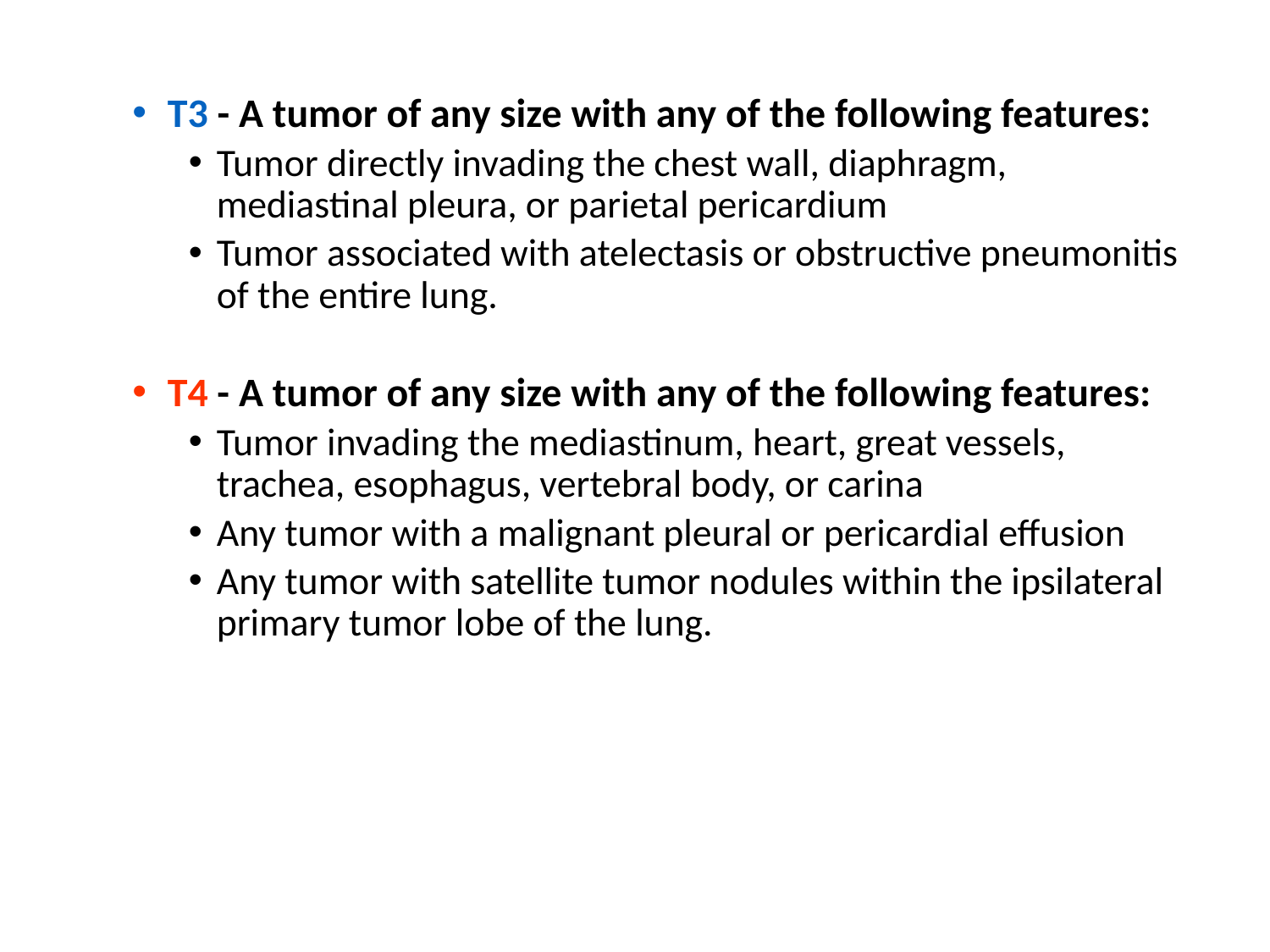

T3 - A tumor of any size with any of the following features:
Tumor directly invading the chest wall, diaphragm, mediastinal pleura, or parietal pericardium
Tumor associated with atelectasis or obstructive pneumonitis of the entire lung.

T4 - A tumor of any size with any of the following features:
Tumor invading the mediastinum, heart, great vessels, trachea, esophagus, vertebral body, or carina
Any tumor with a malignant pleural or pericardial effusion
Any tumor with satellite tumor nodules within the ipsilateral primary tumor lobe of the lung.